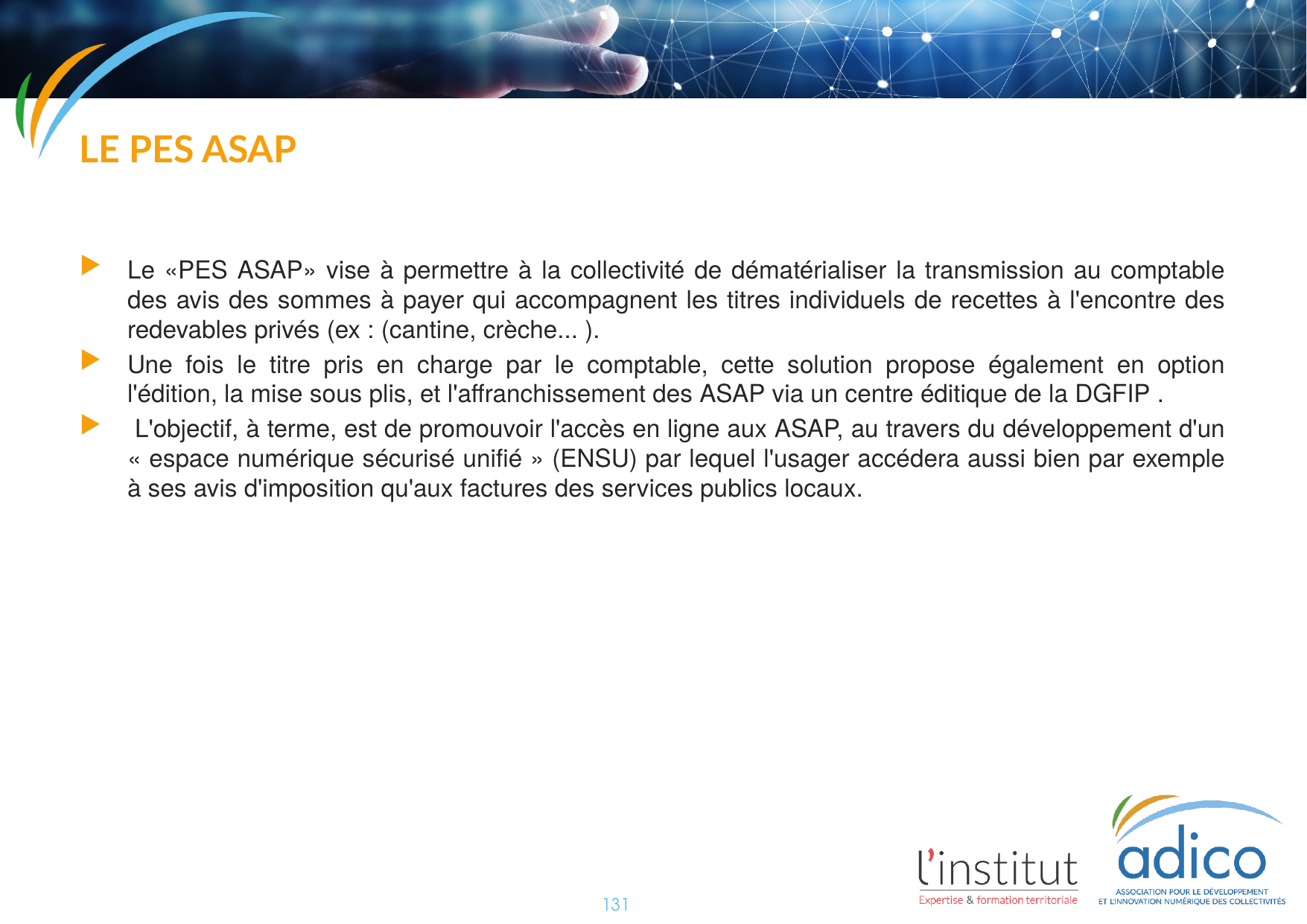

# LE PES ASAP
Le «PES ASAP» vise à permettre à la collectivité de dématérialiser la transmission au comptable des avis des sommes à payer qui accompagnent les titres individuels de recettes à l'encontre des redevables privés (ex : (cantine, crèche... ).
Une fois le titre pris en charge par le comptable, cette solution propose également en option l'édition, la mise sous plis, et l'affranchissement des ASAP via un centre éditique de la DGFIP .
 L'objectif, à terme, est de promouvoir l'accès en ligne aux ASAP, au travers du développement d'un « espace numérique sécurisé unifié » (ENSU) par lequel l'usager accédera aussi bien par exemple à ses avis d'imposition qu'aux factures des services publics locaux.